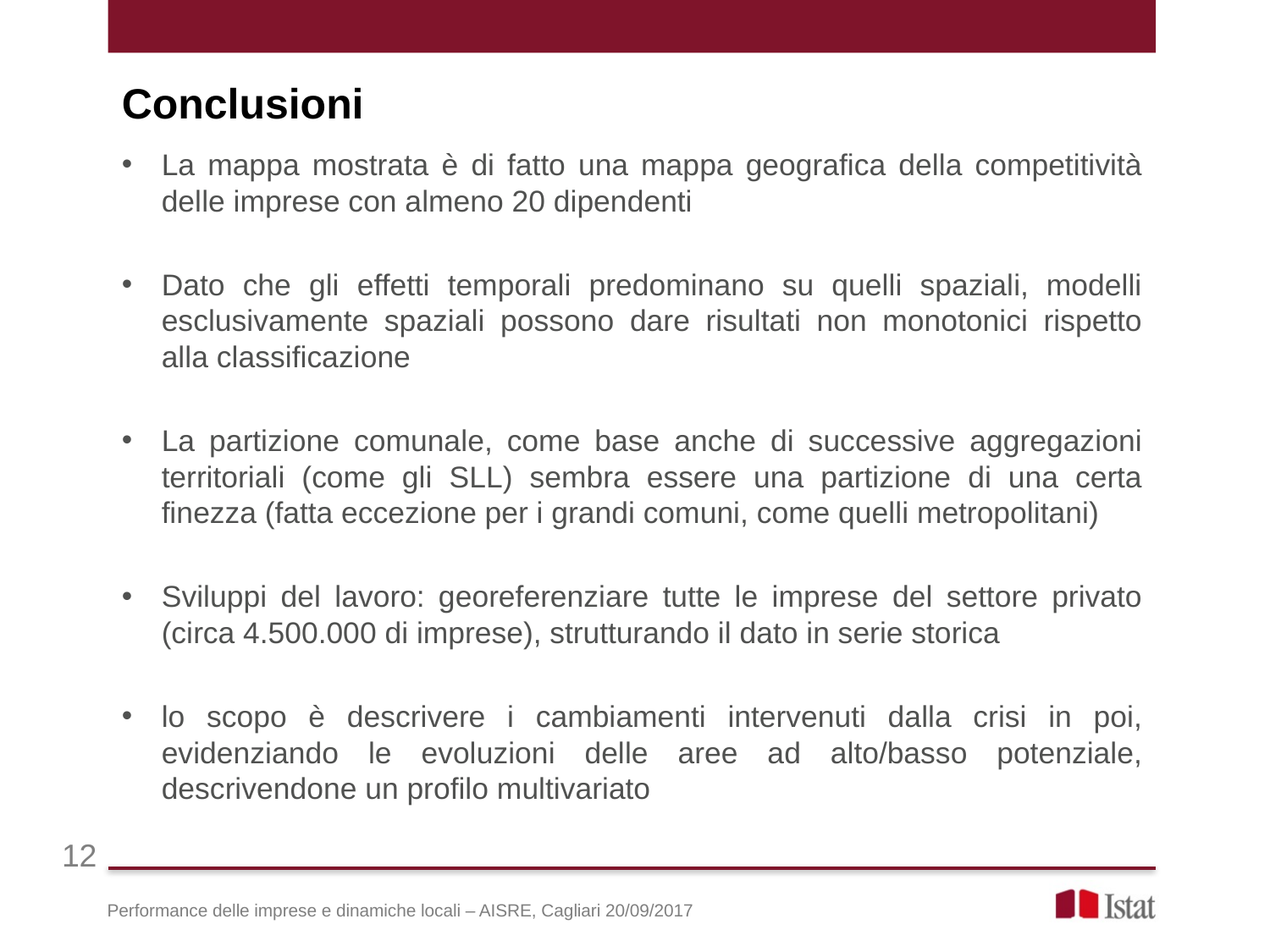

# Conclusioni
La mappa mostrata è di fatto una mappa geografica della competitività delle imprese con almeno 20 dipendenti

Dato che gli effetti temporali predominano su quelli spaziali, modelli esclusivamente spaziali possono dare risultati non monotonici rispetto alla classificazione

La partizione comunale, come base anche di successive aggregazioni territoriali (come gli SLL) sembra essere una partizione di una certa finezza (fatta eccezione per i grandi comuni, come quelli metropolitani)

Sviluppi del lavoro: georeferenziare tutte le imprese del settore privato (circa 4.500.000 di imprese), strutturando il dato in serie storica

lo scopo è descrivere i cambiamenti intervenuti dalla crisi in poi, evidenziando le evoluzioni delle aree ad alto/basso potenziale, descrivendone un profilo multivariato

12
Performance delle imprese e dinamiche locali – AISRE, Cagliari 20/09/2017